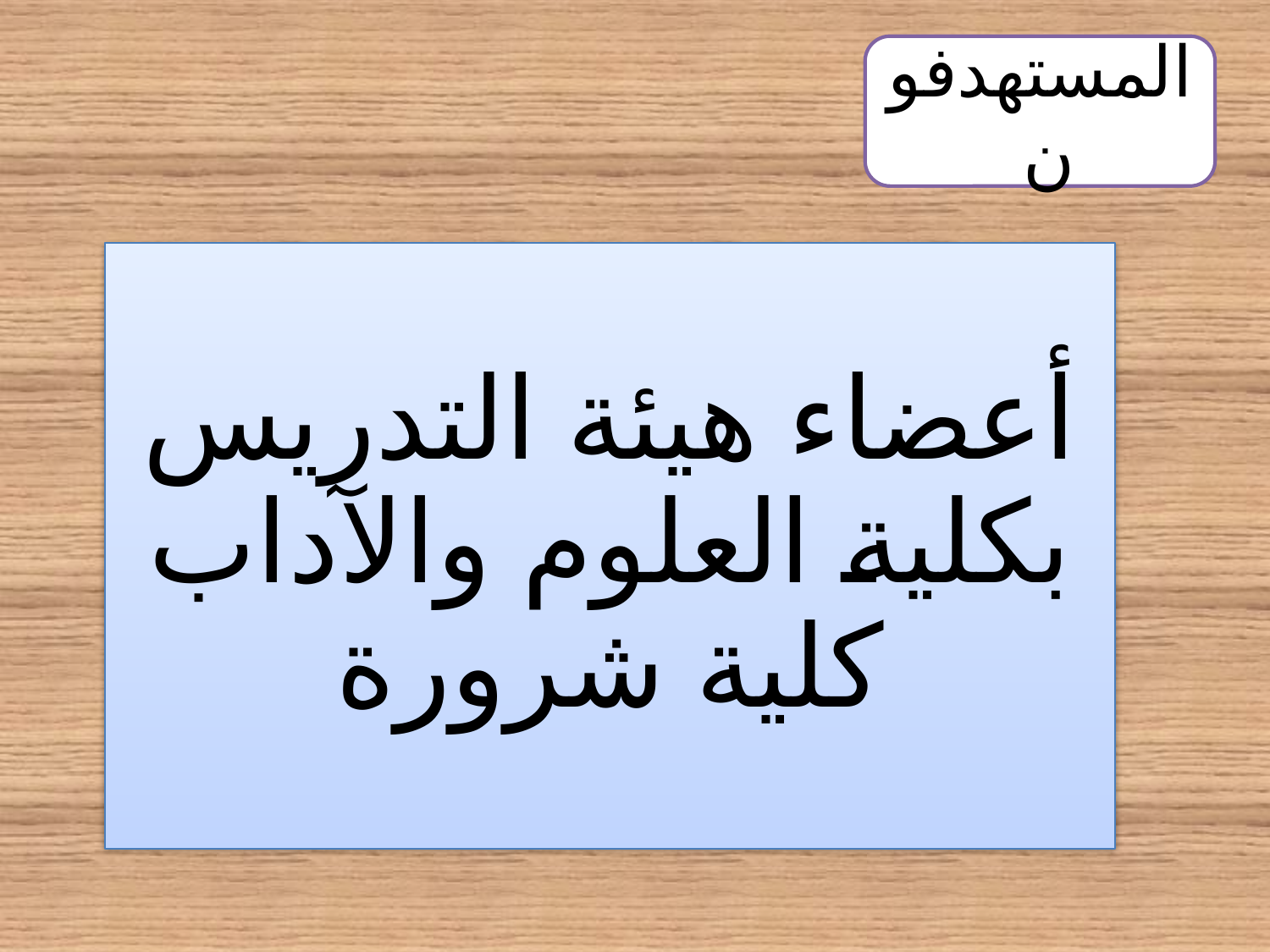

المستهدفون
أعضاء هيئة التدريس بكلية العلوم والآداب كلية شرورة